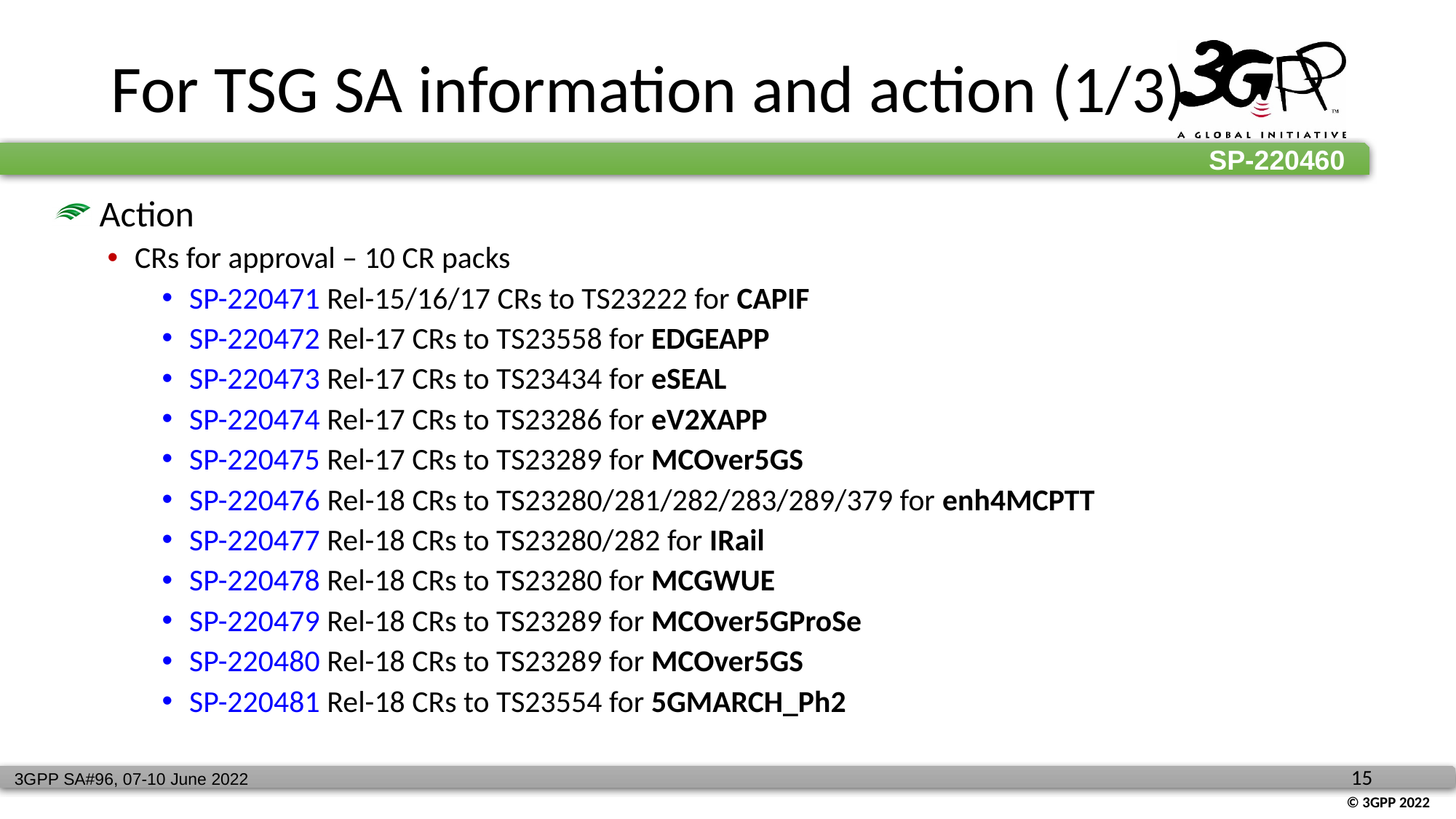

# For TSG SA information and action (1/3)
 Action
CRs for approval – 10 CR packs
SP-220471 Rel-15/16/17 CRs to TS23222 for CAPIF
SP-220472 Rel-17 CRs to TS23558 for EDGEAPP
SP-220473 Rel-17 CRs to TS23434 for eSEAL
SP-220474 Rel-17 CRs to TS23286 for eV2XAPP
SP-220475 Rel-17 CRs to TS23289 for MCOver5GS
SP-220476 Rel-18 CRs to TS23280/281/282/283/289/379 for enh4MCPTT
SP-220477 Rel-18 CRs to TS23280/282 for IRail
SP-220478 Rel-18 CRs to TS23280 for MCGWUE
SP-220479 Rel-18 CRs to TS23289 for MCOver5GProSe
SP-220480 Rel-18 CRs to TS23289 for MCOver5GS
SP-220481 Rel-18 CRs to TS23554 for 5GMARCH_Ph2